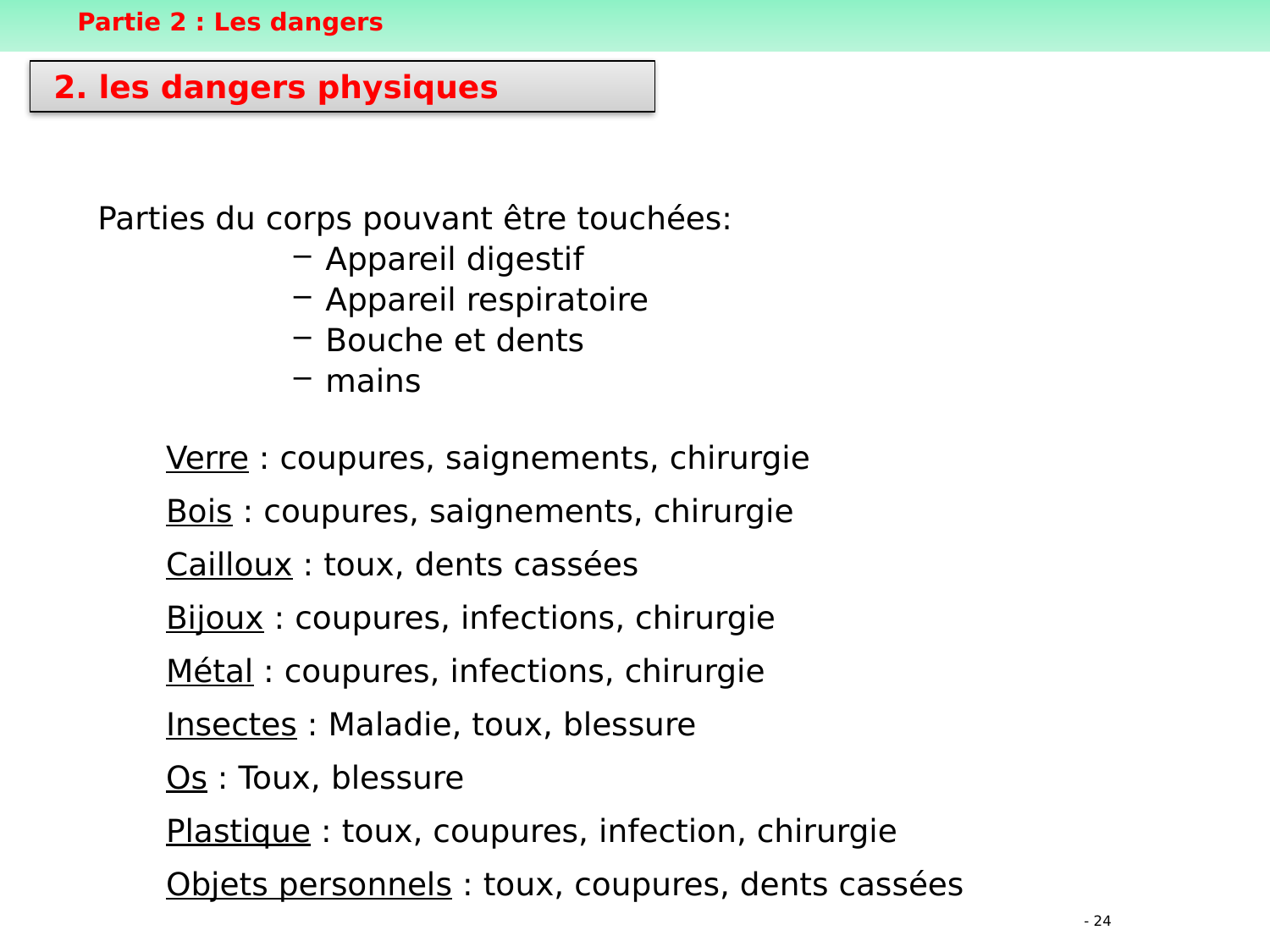

Partie 2 : Les dangers
 2. les dangers physiques
Parties du corps pouvant être touchées:
Appareil digestif
Appareil respiratoire
Bouche et dents
mains

Verre : coupures, saignements, chirurgie
Bois : coupures, saignements, chirurgie
Cailloux : toux, dents cassées
Bijoux : coupures, infections, chirurgie
Métal : coupures, infections, chirurgie
Insectes : Maladie, toux, blessure
Os : Toux, blessure
Plastique : toux, coupures, infection, chirurgie
Objets personnels : toux, coupures, dents cassées